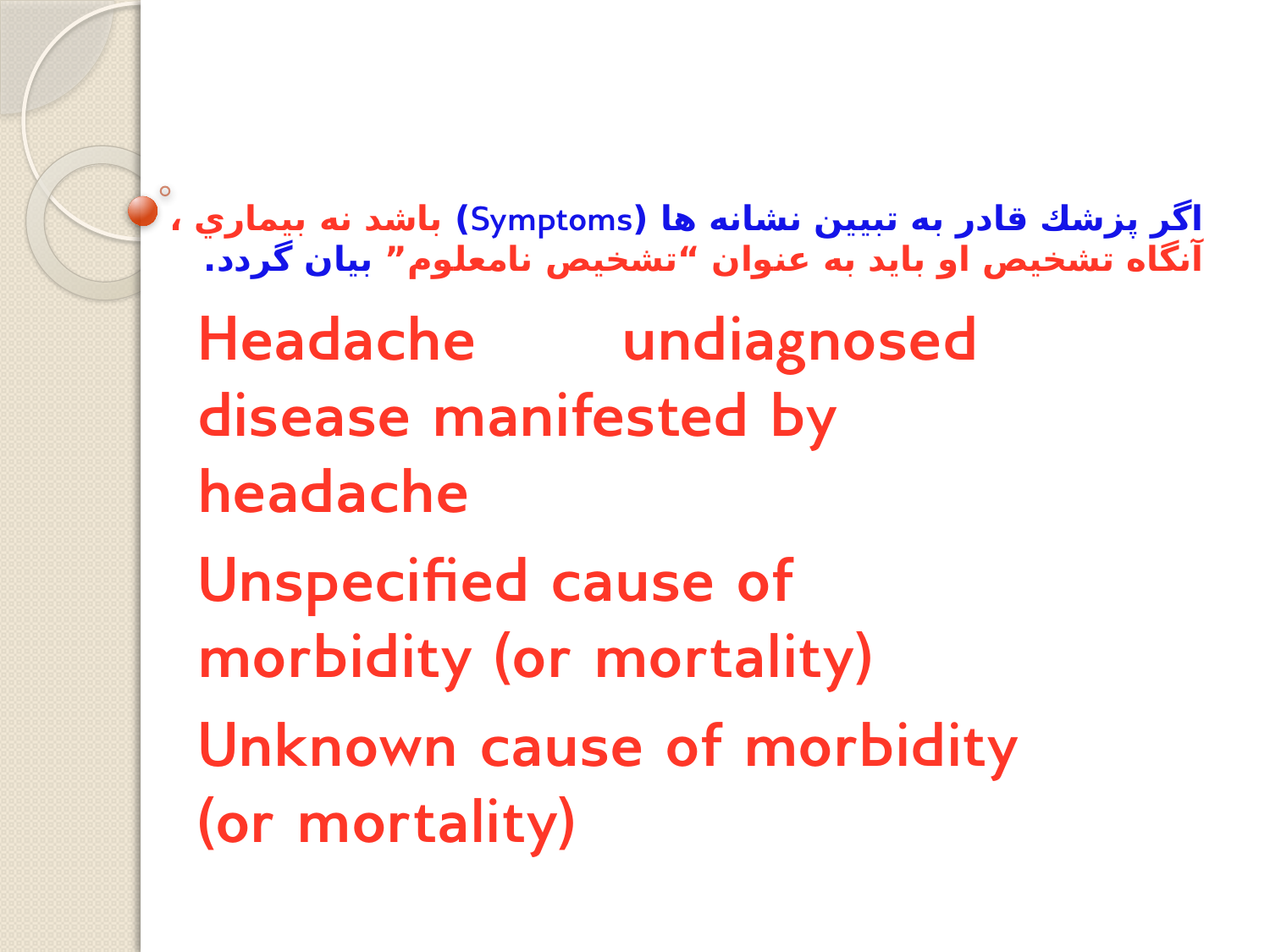

# اگر پزشك قادر به تبيين نشانه ها (Symptoms) باشد نه بيماري ، آنگاه تشخيص او بايد به عنوان “تشخيص نامعلوم” بيان گردد.
Headache       undiagnosed disease manifested by headache
Unspecified cause of morbidity (or mortality)
Unknown cause of morbidity (or mortality)